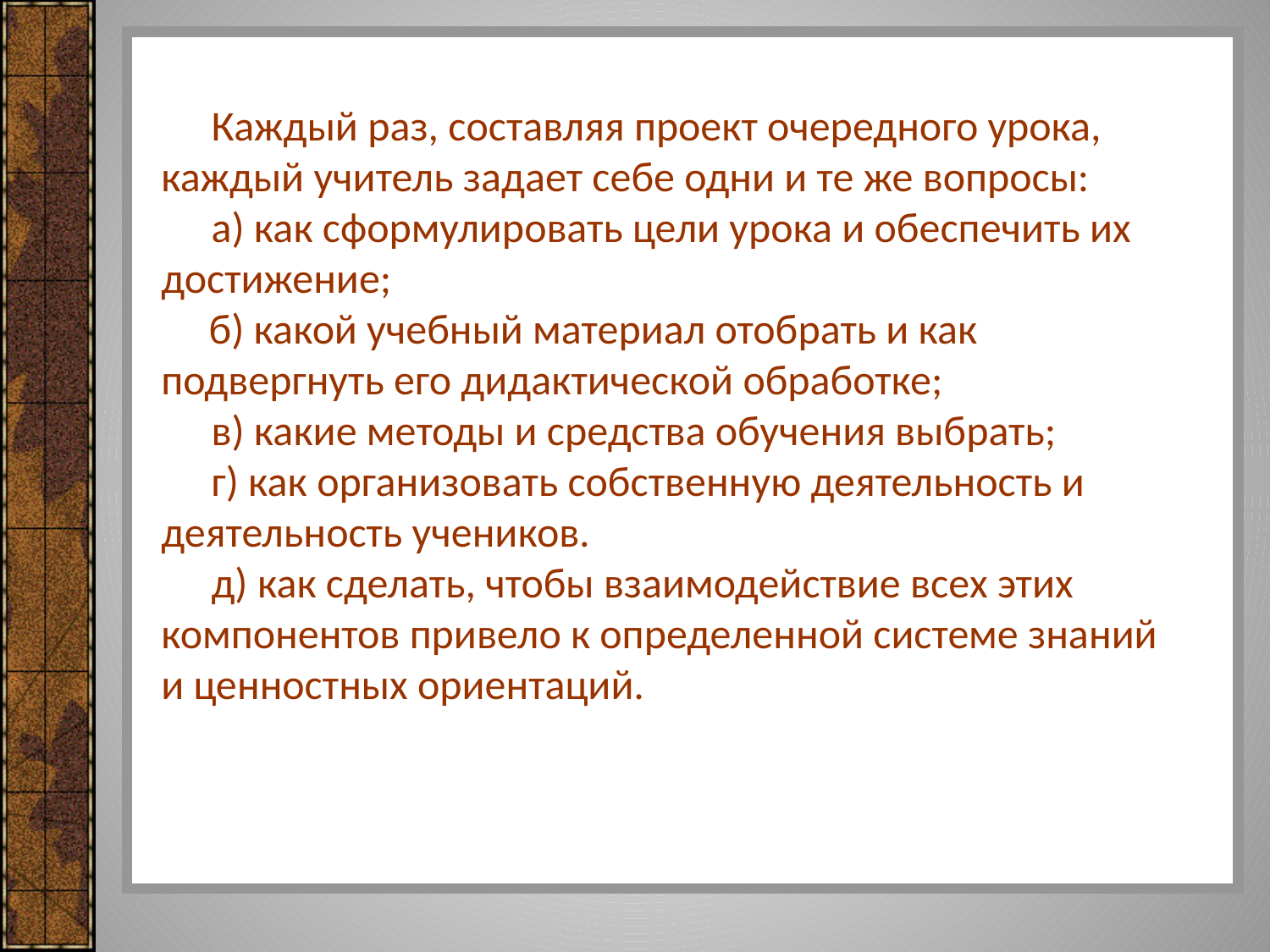

Каждый раз, составляя проект очередного урока, каждый учитель задает себе одни и те же вопросы:
а) как сформулировать цели урока и обеспечить их достижение; 
     б) какой учебный материал отобрать и как    подвергнуть его дидактической обработке;
в) какие методы и средства обучения выбрать;
г) как организовать собственную деятельность и деятельность учеников.
д) как сделать, чтобы взаимодействие всех этих компонентов привело к определенной системе знаний и ценностных ориентаций.